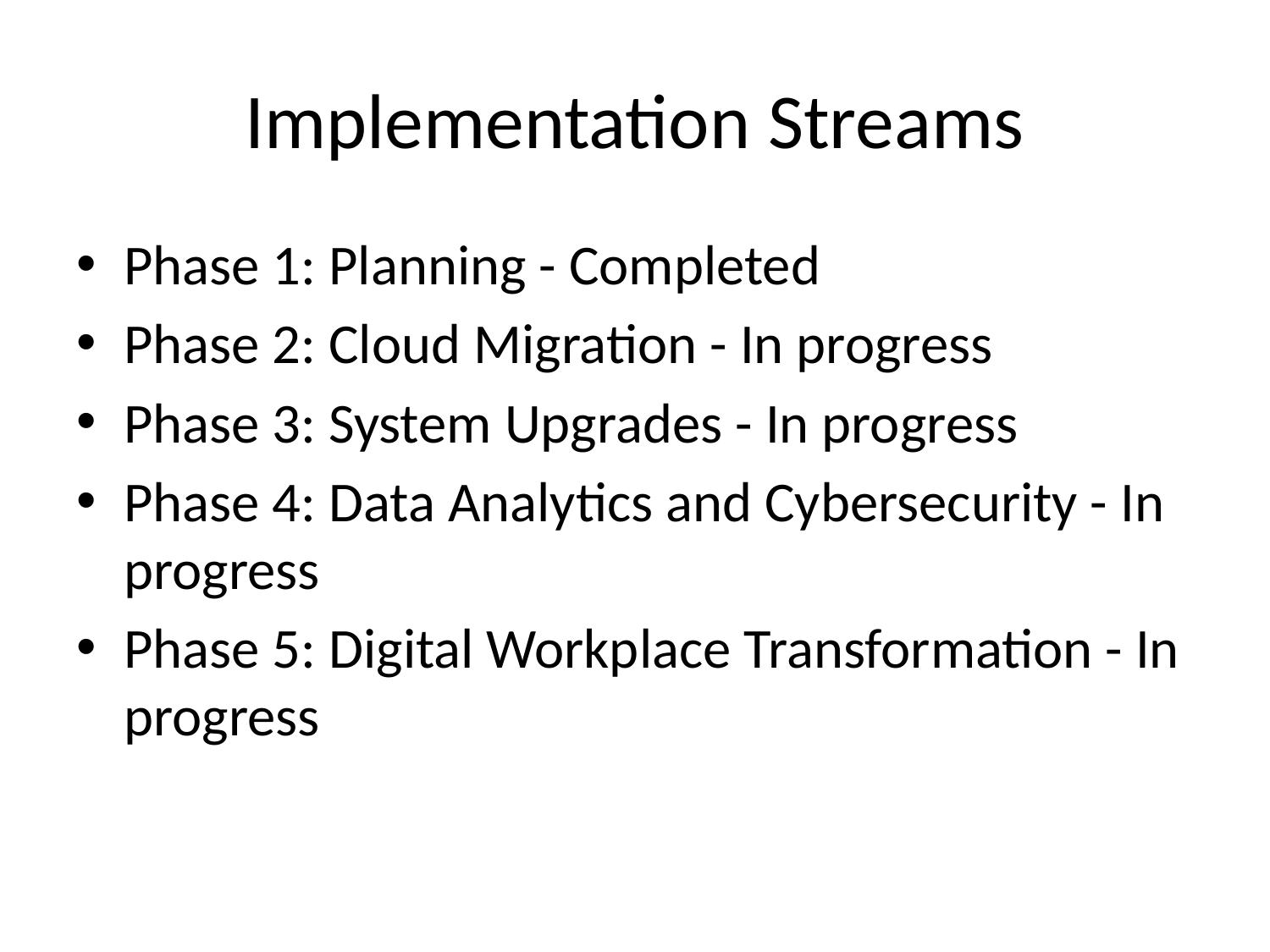

# Implementation Streams
Phase 1: Planning - Completed
Phase 2: Cloud Migration - In progress
Phase 3: System Upgrades - In progress
Phase 4: Data Analytics and Cybersecurity - In progress
Phase 5: Digital Workplace Transformation - In progress